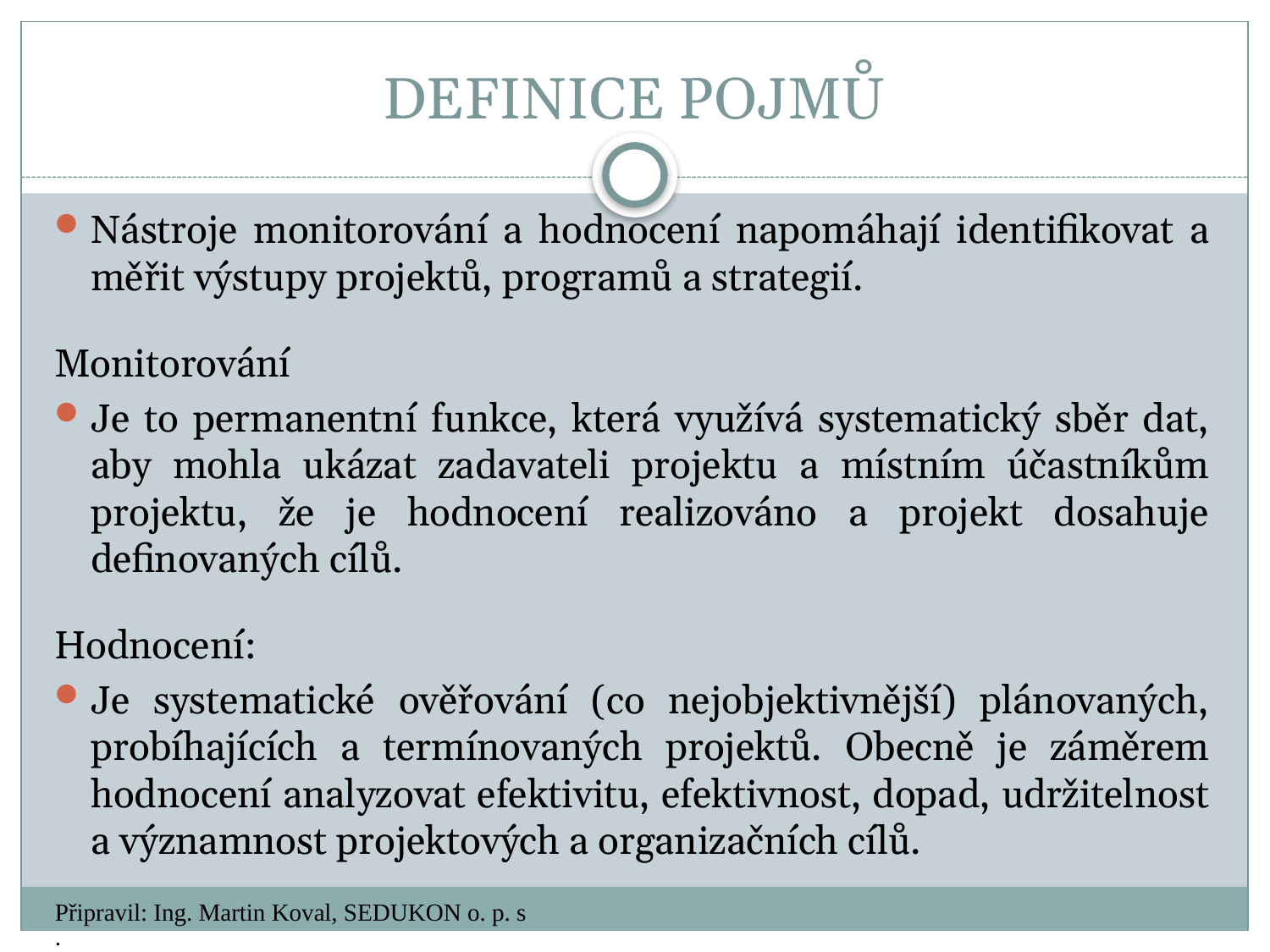

# DEFINICE POJMŮ
Nástroje monitorování a hodnocení napomáhají identifikovat a měřit výstupy projektů, programů a strategií.

Monitorování
Je to permanentní funkce, která využívá systematický sběr dat, aby mohla ukázat zadavateli projektu a místním účastníkům projektu, že je hodnocení realizováno a projekt dosahuje definovaných cílů.

Hodnocení:
Je systematické ověřování (co nejobjektivnější) plánovaných, probíhajících a termínovaných projektů. Obecně je záměrem hodnocení analyzovat efektivitu, efektivnost, dopad, udržitelnost a významnost projektových a organizačních cílů.

Připravil: Ing. Martin Koval, SEDUKON o. p. s.